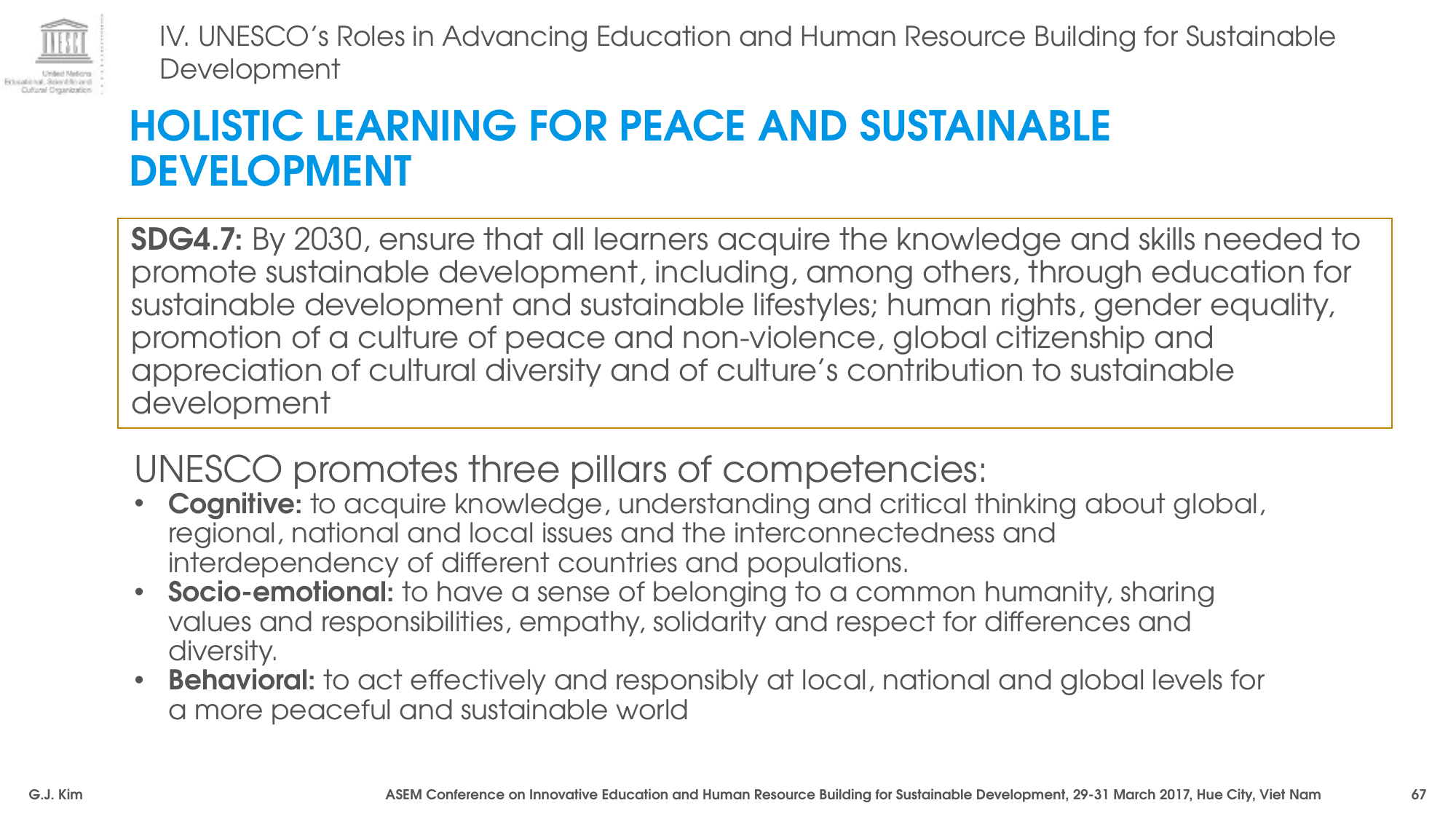

IV. UNESCO’s Roles in Advancing Education and Human Resource Building for Sustainable Development
Holistic learning for peace and sustainable development

SDG4.7: By 2030, ensure that all learners acquire the knowledge and skills needed to promote sustainable development, including, among others, through education for sustainable development and sustainable lifestyles; human rights, gender equality, promotion of a culture of peace and non-violence, global citizenship and appreciation of cultural diversity and of culture’s contribution to sustainable development
UNESCO promotes three pillars of competencies:
Cognitive: to acquire knowledge, understanding and critical thinking about global, regional, national and local issues and the interconnectedness and interdependency of different countries and populations.
Socio-emotional: to have a sense of belonging to a common humanity, sharing values and responsibilities, empathy, solidarity and respect for differences and diversity.
Behavioral: to act effectively and responsibly at local, national and global levels for a more peaceful and sustainable world

G.J. Kim                                                                               ASEM Conference on Innovative Education and Human Resource Building for Sustainable Development, 29-31 March 2017, Hue City, Viet Nam
67